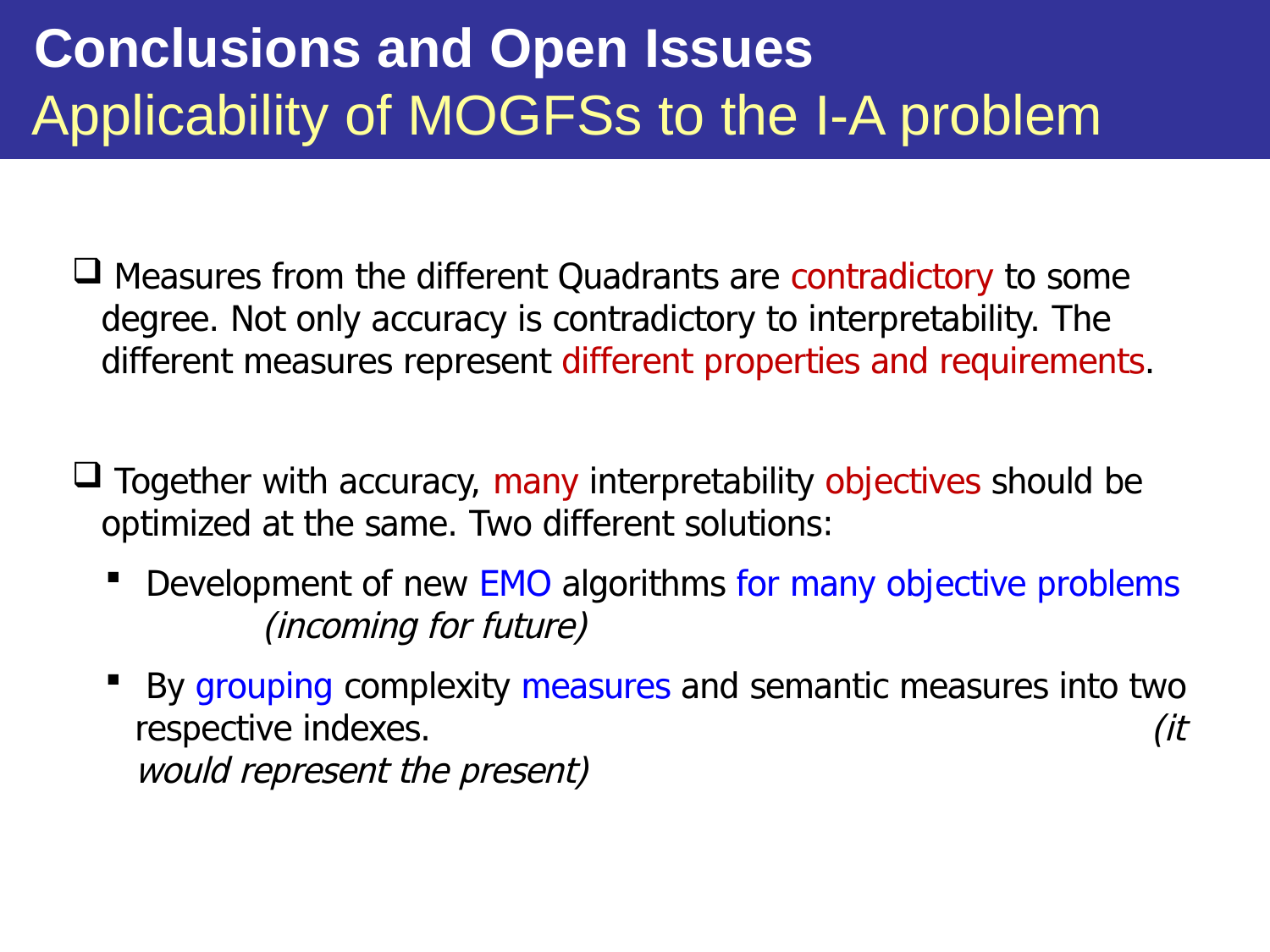

Conclusions and Open Issues
 Applicability of MOGFSs to the I-A problem

 Measures from the different Quadrants are contradictory to some degree. Not only accuracy is contradictory to interpretability. The different measures represent different properties and requirements.

 Together with accuracy, many interpretability objectives should be optimized at the same. Two different solutions:
 Development of new EMO algorithms for many objective problems 	(incoming for future)
 By grouping complexity measures and semantic measures into two respective indexes.						(it would represent the present)